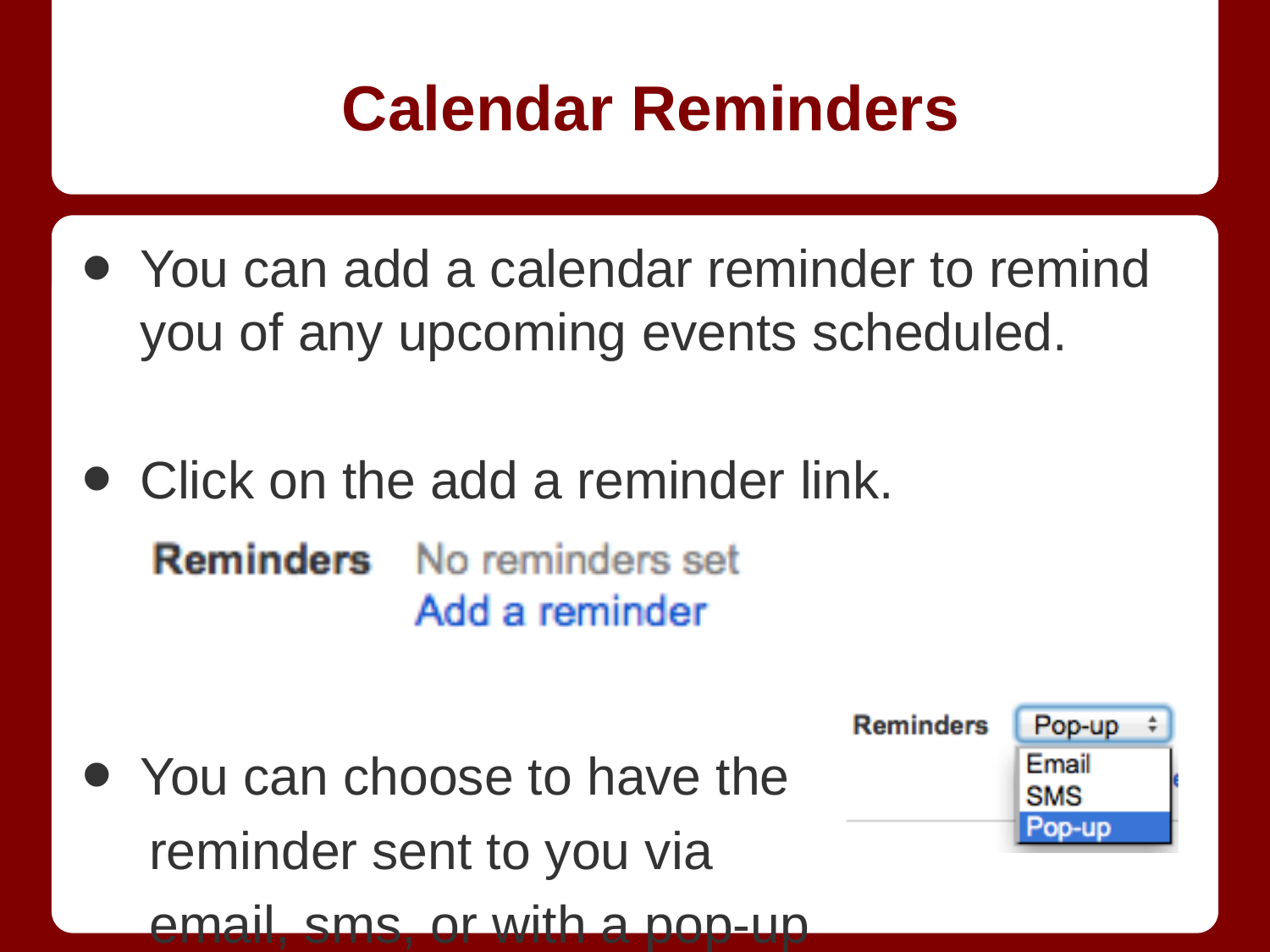

# Calendar Reminders
You can add a calendar reminder to remind you of any upcoming events scheduled.

Click on the add a reminder link.

You can choose to have the
     reminder sent to you via
     email, sms, or with a pop-up